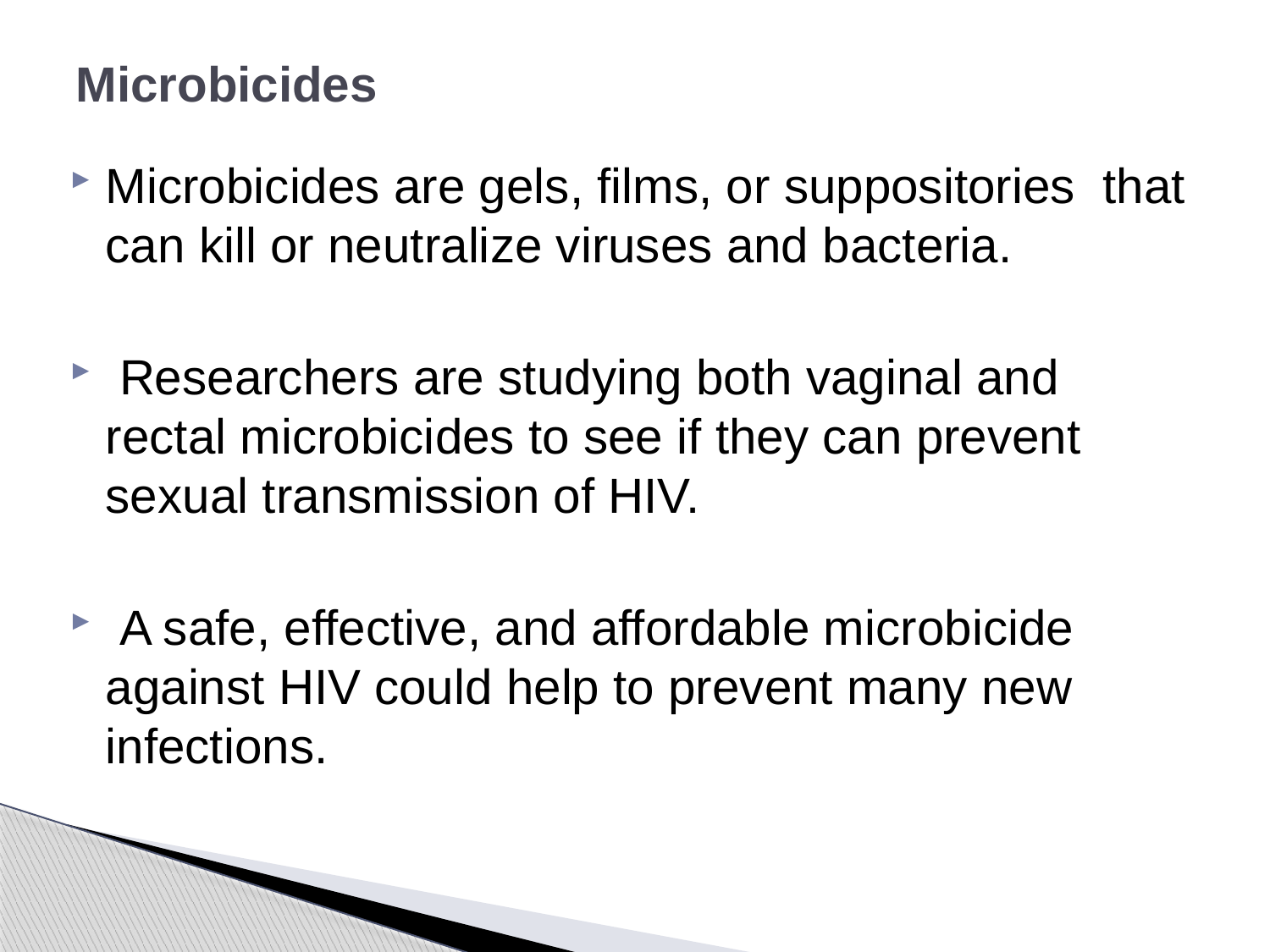

# Microbicides
Microbicides are gels, films, or suppositories  that can kill or neutralize viruses and bacteria.

 Researchers are studying both vaginal and rectal microbicides to see if they can prevent sexual transmission of HIV.

 A safe, effective, and affordable microbicide against HIV could help to prevent many new infections.